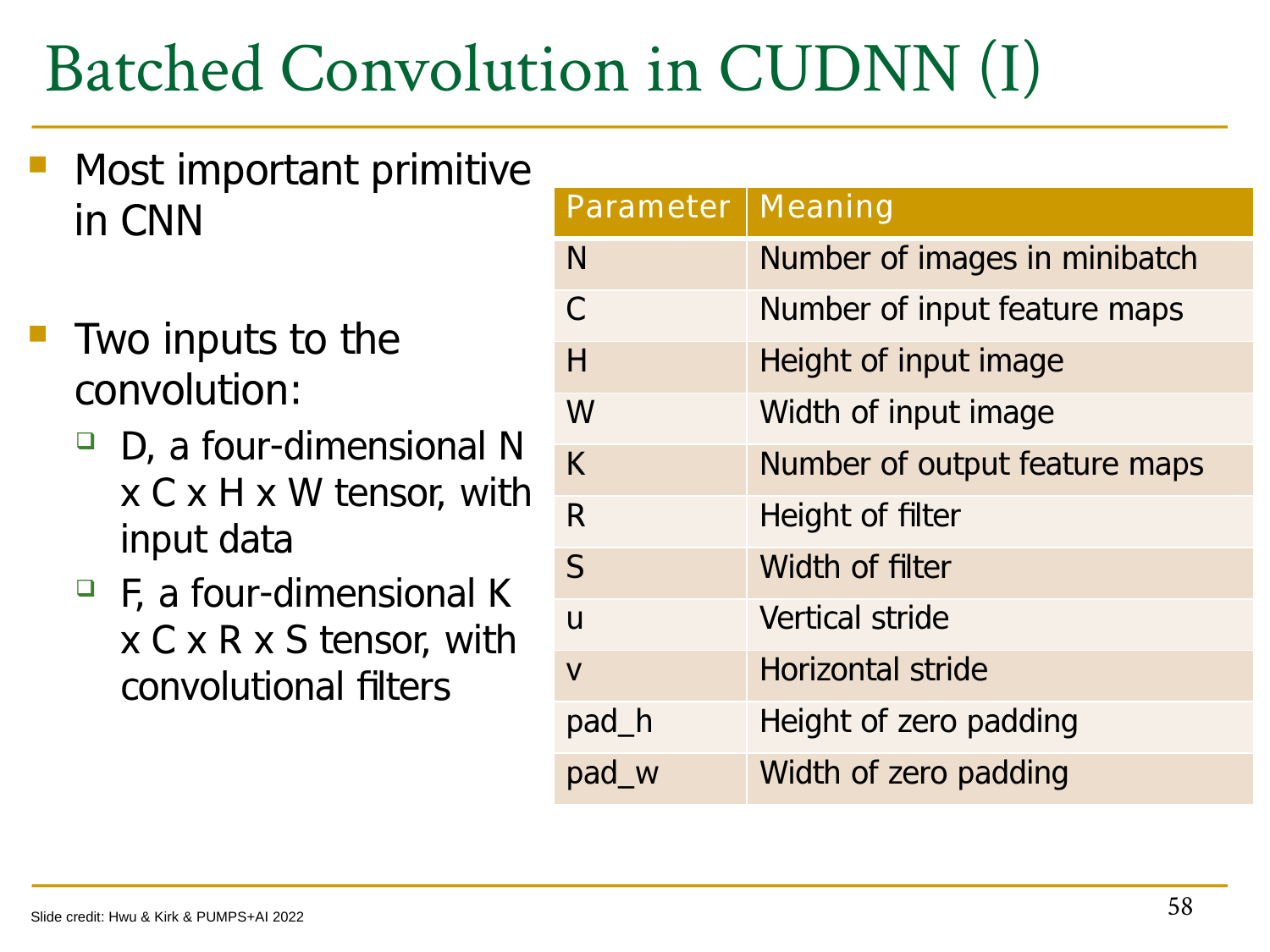

# Batched Convolution in CUDNN (I)
Most important primitive in CNN

Two inputs to the convolution:
D, a four-dimensional N x C x H x W tensor, with input data
F, a four-dimensional K x C x R x S tensor, with convolutional filters
| Parameter | Meaning |
| --- | --- |
| N | Number of images in minibatch |
| C | Number of input feature maps |
| H | Height of input image |
| W | Width of input image |
| K | Number of output feature maps |
| R | Height of filter |
| S | Width of filter |
| u | Vertical stride |
| v | Horizontal stride |
| pad\_h | Height of zero padding |
| pad\_w | Width of zero padding |
58
Slide credit: Hwu & Kirk & PUMPS+AI 2022